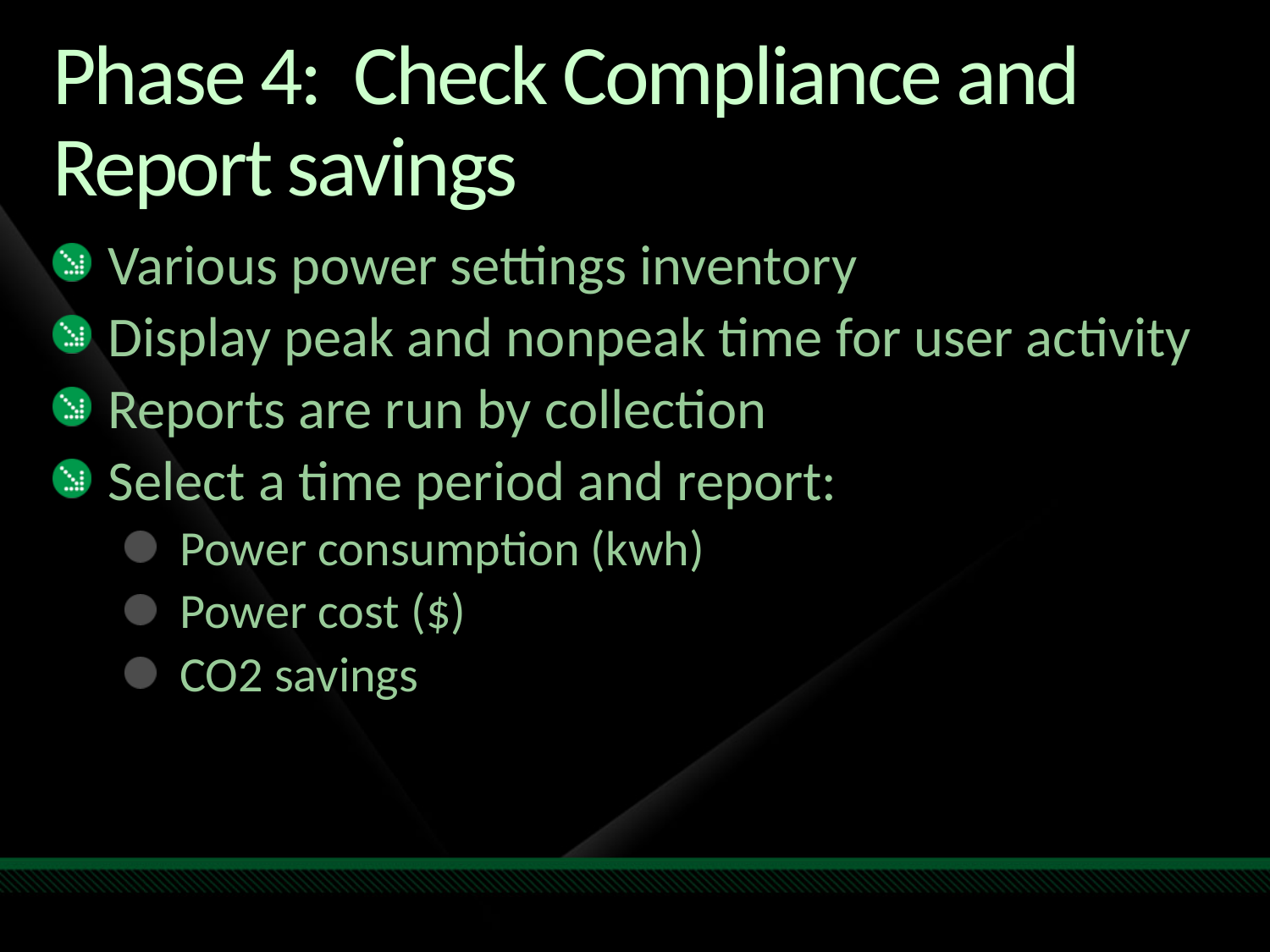

# Phase 4:  Check Compliance and Report savings
Various power settings inventory
Display peak and nonpeak time for user activity
Reports are run by collection
Select a time period and report:
Power consumption (kwh)
Power cost ($)
CO2 savings